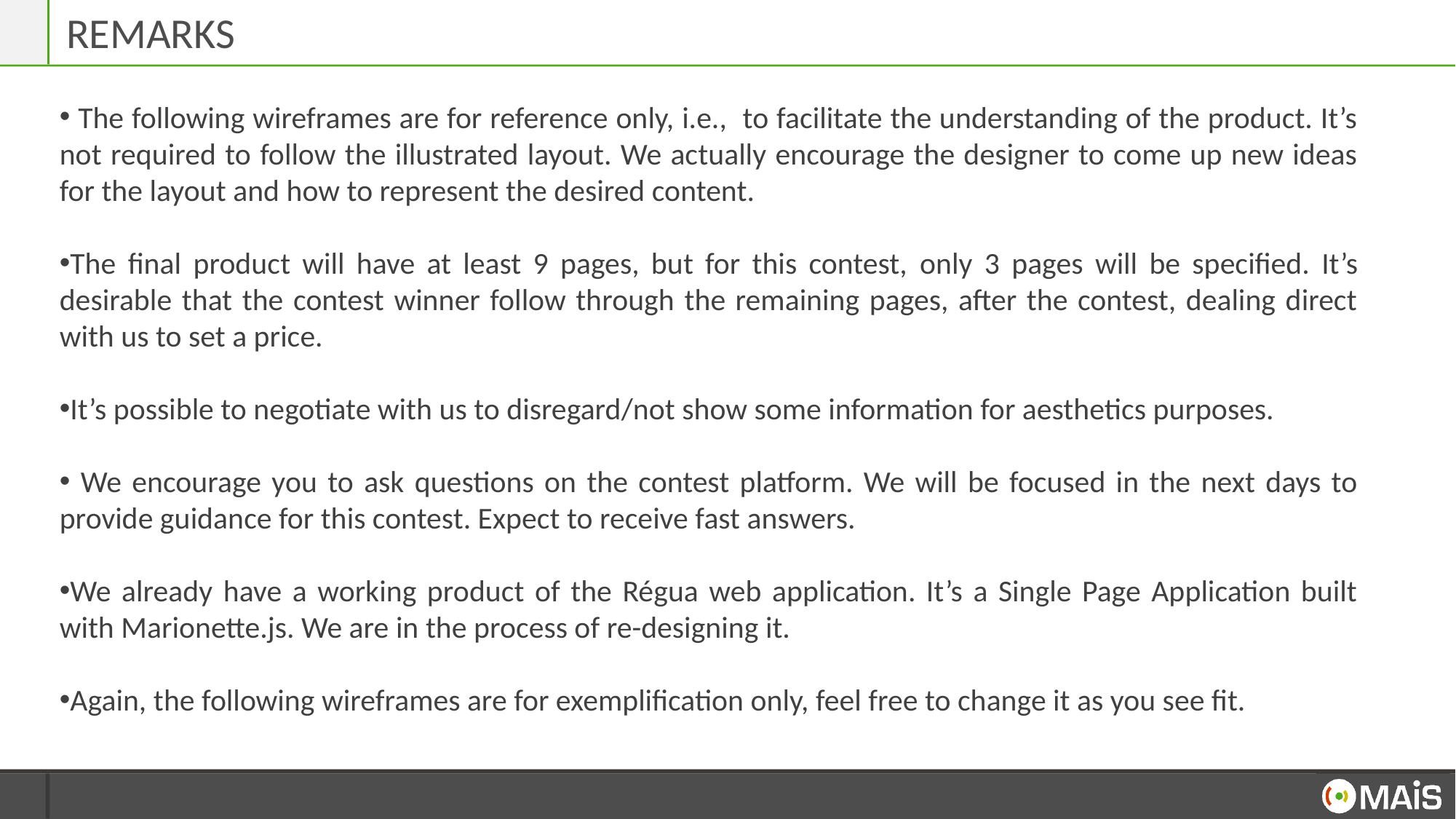

# REMARKS
 The following wireframes are for reference only, i.e.,  to facilitate the understanding of the product. It’s not required to follow the illustrated layout. We actually encourage the designer to come up new ideas for the layout and how to represent the desired content.

The final product will have at least 9 pages, but for this contest, only 3 pages will be specified. It’s desirable that the contest winner follow through the remaining pages, after the contest, dealing direct with us to set a price.

It’s possible to negotiate with us to disregard/not show some information for aesthetics purposes.

 We encourage you to ask questions on the contest platform. We will be focused in the next days to provide guidance for this contest. Expect to receive fast answers.

We already have a working product of the Régua web application. It’s a Single Page Application built with Marionette.js. We are in the process of re-designing it.

Again, the following wireframes are for exemplification only, feel free to change it as you see fit.